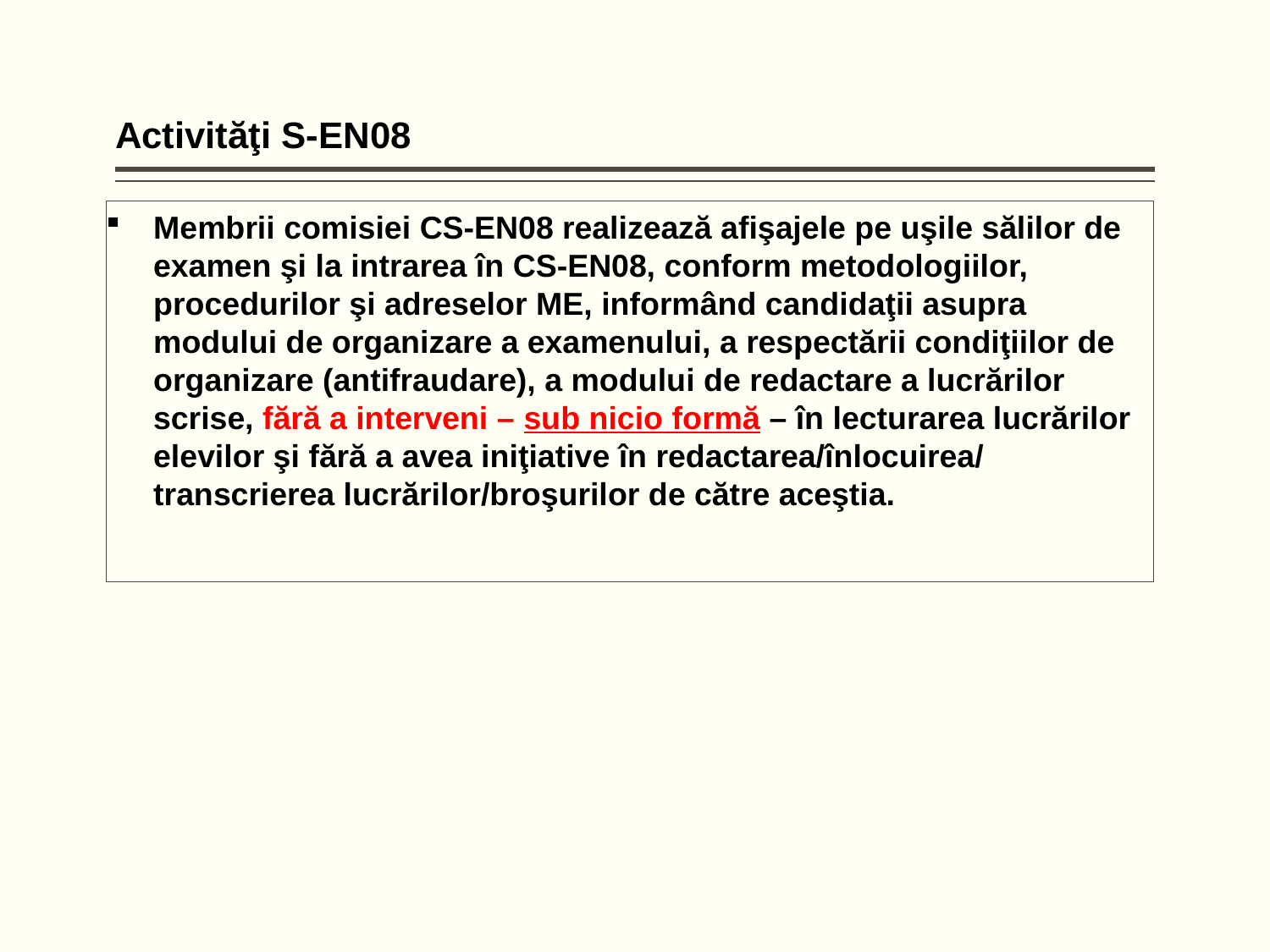

Activităţi S-EN08
# Membrii comisiei CS-EN08 realizează afişajele pe uşile sălilor de examen şi la intrarea în CS-EN08, conform metodologiilor, procedurilor şi adreselor ME, informând candidaţii asupra modului de organizare a examenului, a respectării condiţiilor de organizare (antifraudare), a modului de redactare a lucrărilor scrise, fără a interveni – sub nicio formă – în lecturarea lucrărilor elevilor şi fără a avea iniţiative în redactarea/înlocuirea/ transcrierea lucrărilor/broşurilor de către aceştia.